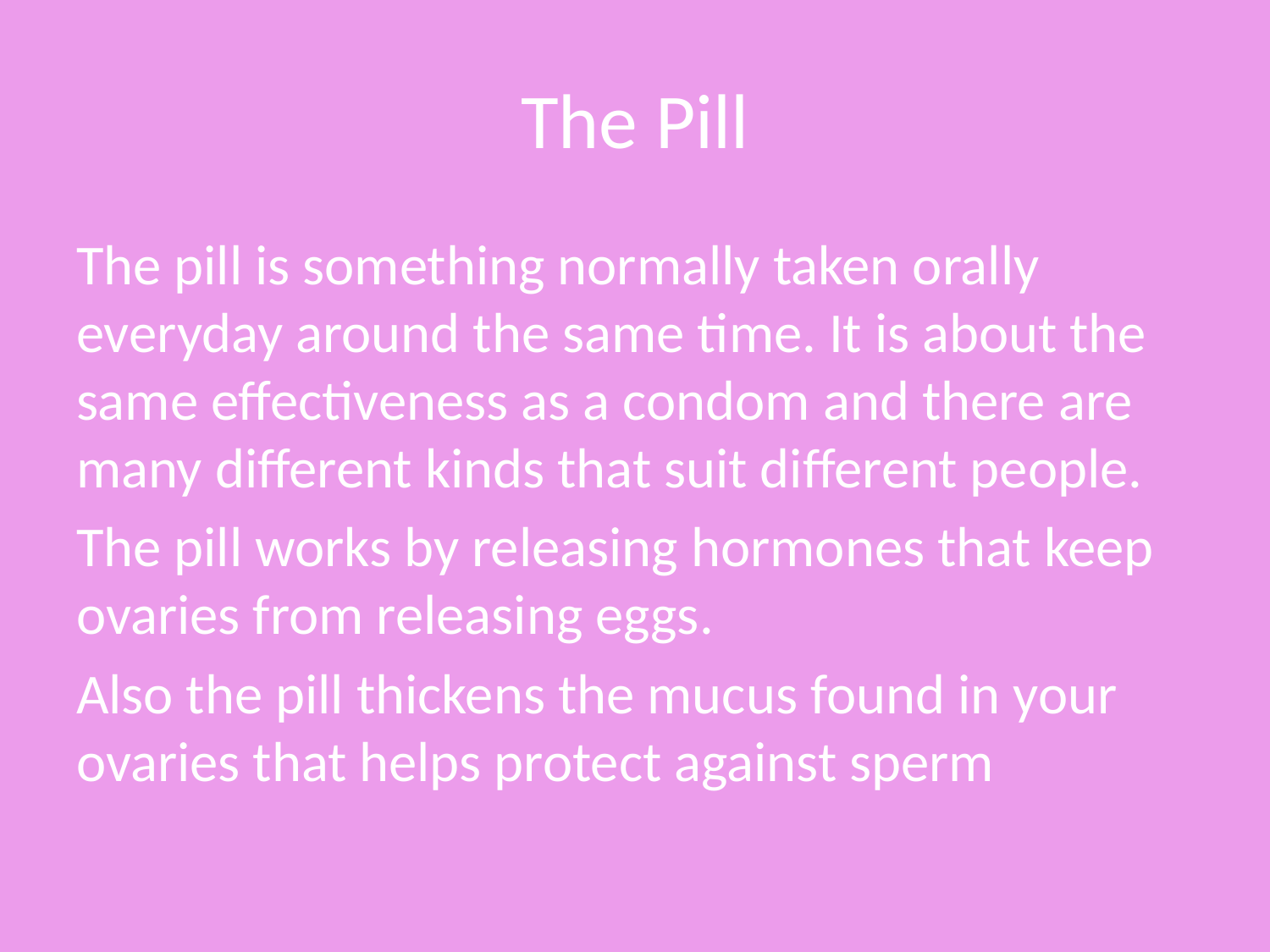

# The Pill
The pill is something normally taken orally everyday around the same time. It is about the same effectiveness as a condom and there are many different kinds that suit different people.
The pill works by releasing hormones that keep ovaries from releasing eggs.
Also the pill thickens the mucus found in your ovaries that helps protect against sperm